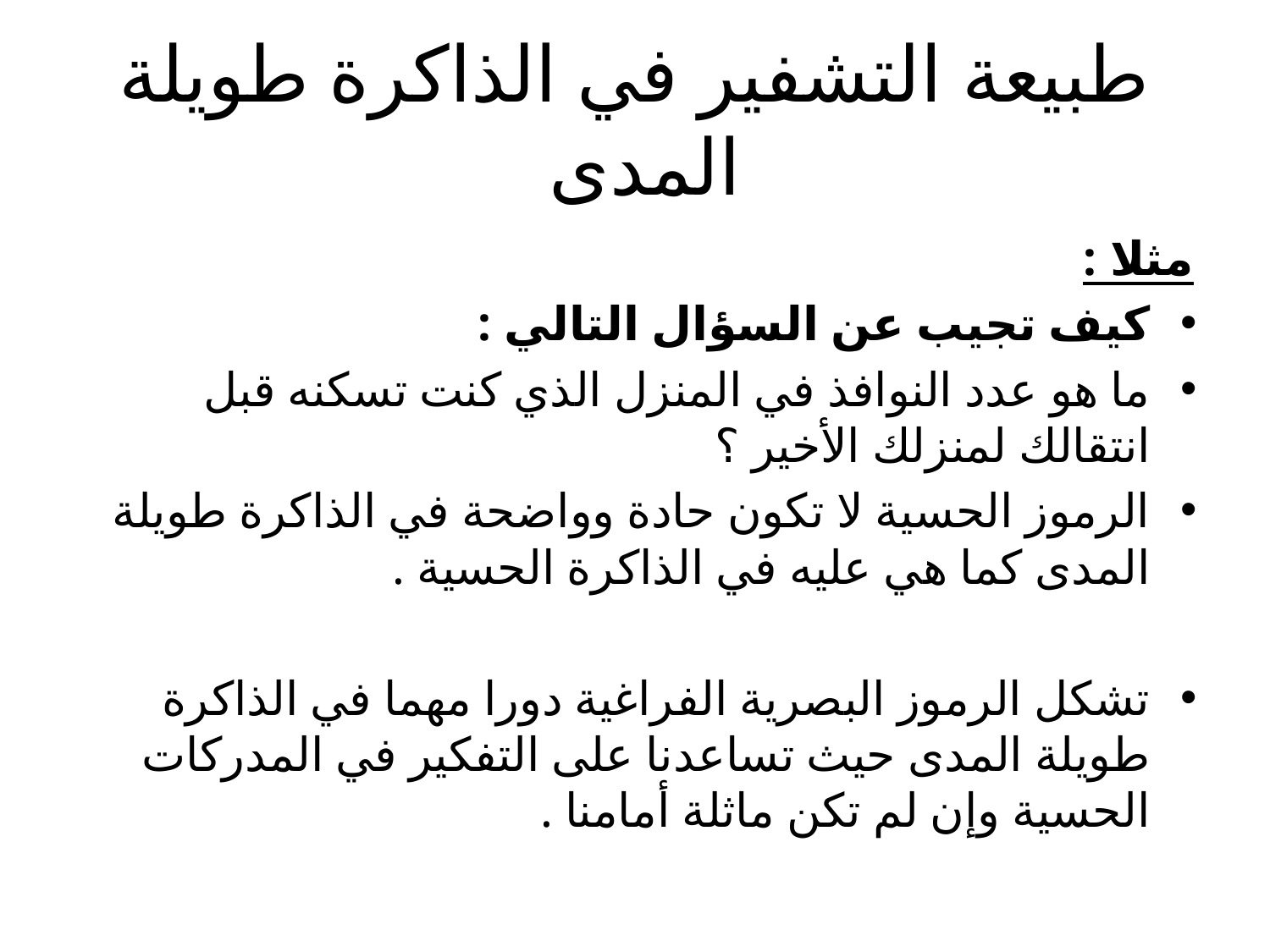

# طبيعة التشفير في الذاكرة طويلة المدى
مثلا :
كيف تجيب عن السؤال التالي :
ما هو عدد النوافذ في المنزل الذي كنت تسكنه قبل انتقالك لمنزلك الأخير ؟
الرموز الحسية لا تكون حادة وواضحة في الذاكرة طويلة المدى كما هي عليه في الذاكرة الحسية .

تشكل الرموز البصرية الفراغية دورا مهما في الذاكرة طويلة المدى حيث تساعدنا على التفكير في المدركات الحسية وإن لم تكن ماثلة أمامنا .